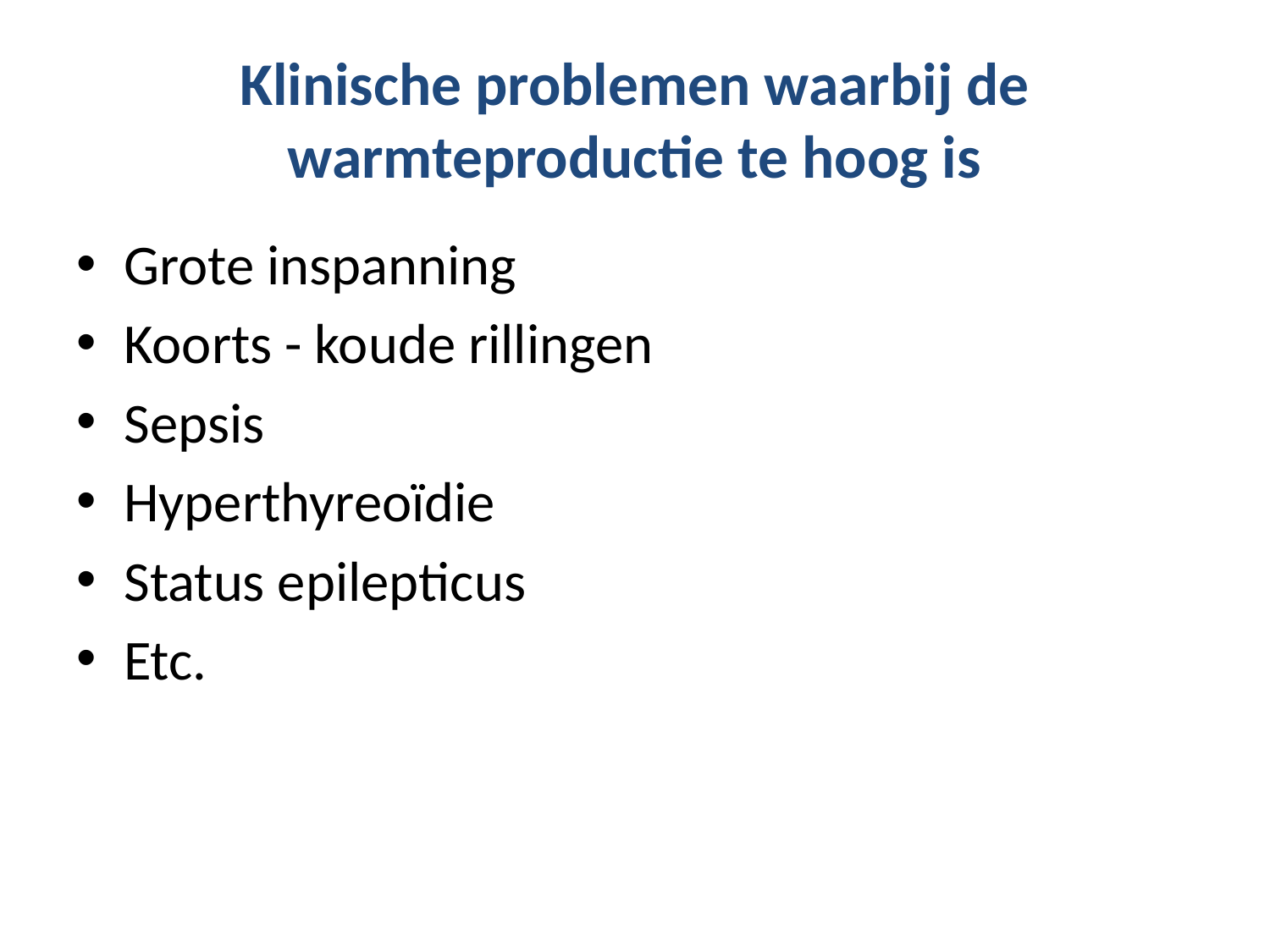

# Klinische problemen waarbij de warmteproductie te hoog is
Grote inspanning
Koorts - koude rillingen
Sepsis
Hyperthyreoïdie
Status epilepticus
Etc.